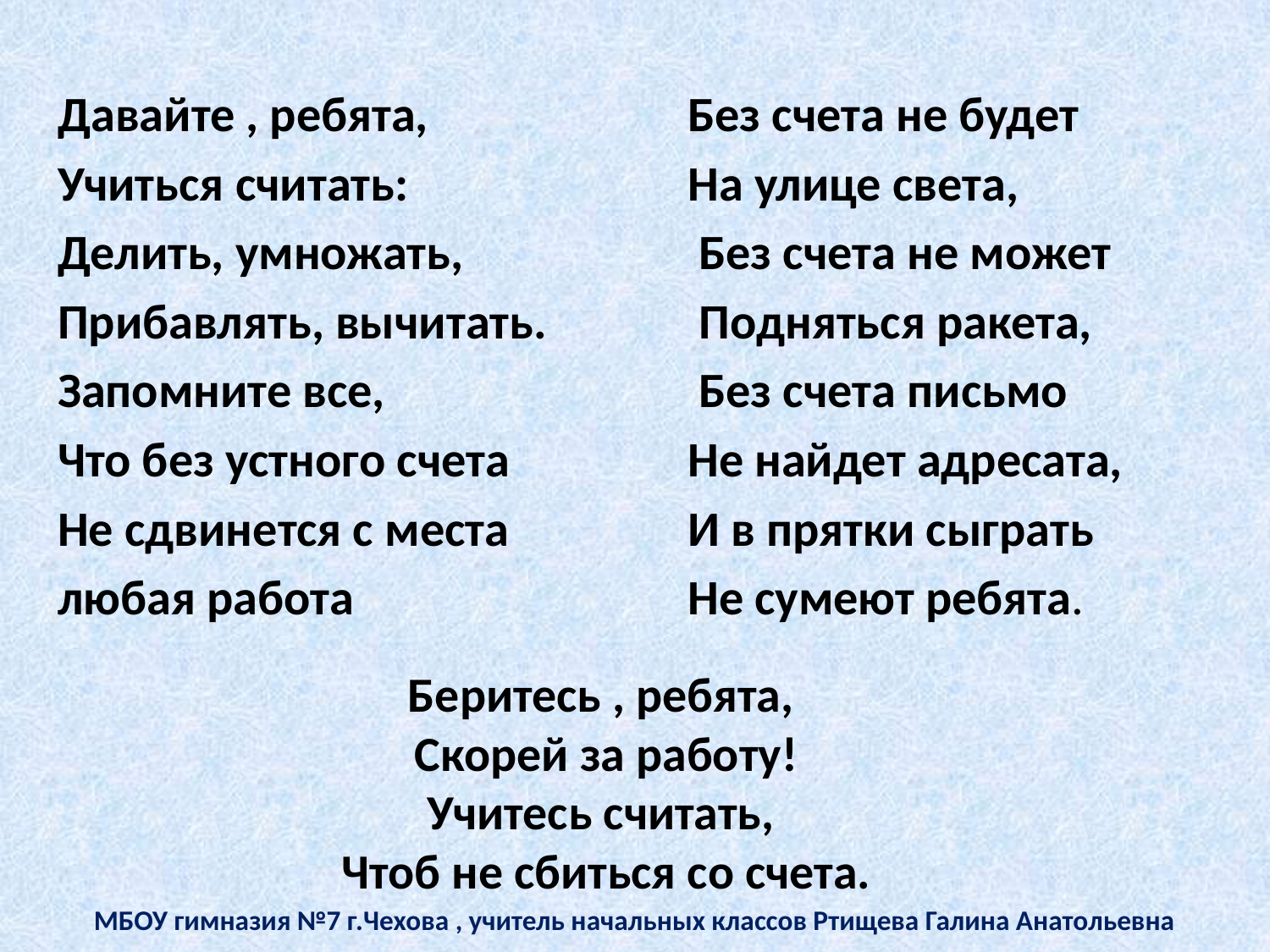

Давайте , ребята,
Учиться считать:
Делить, умножать,
Прибавлять, вычитать.
Запомните все,
Что без устного счета
Не сдвинется с места
любая работа

Без счета не будет
На улице света,
 Без счета не может
 Подняться ракета,
 Без счета письмо
Не найдет адресата,
И в прятки сыграть
Не сумеют ребята.
# Беритесь , ребята, Скорей за работу! Учитесь считать, Чтоб не сбиться со счета.
МБОУ гимназия №7 г.Чехова , учитель начальных классов Ртищева Галина Анатольевна